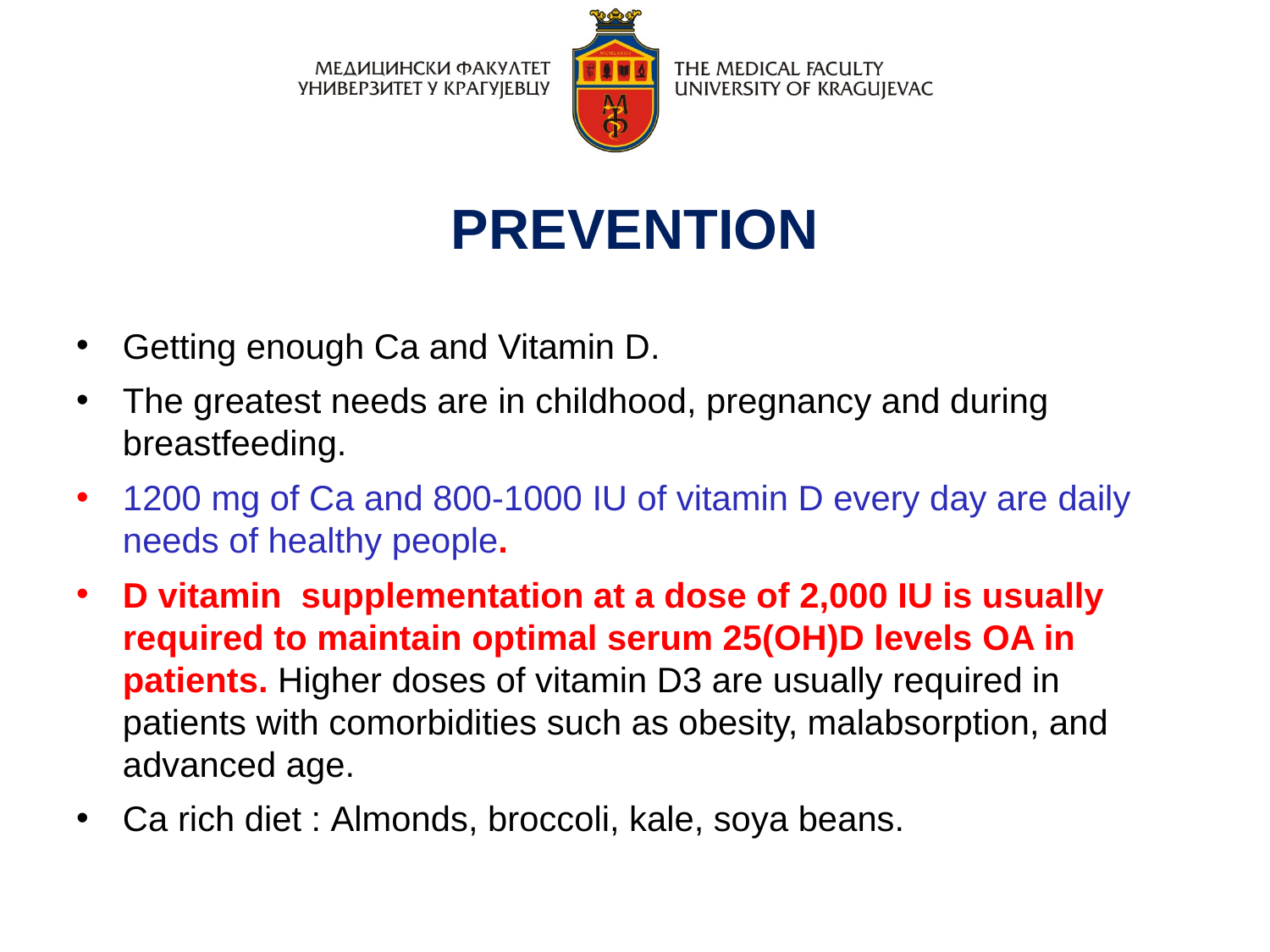

PREVENTION
Getting enough Ca and Vitamin D.
The greatest needs are in childhood, pregnancy and during breastfeeding.
1200 mg of Ca and 800-1000 IU of vitamin D every day are daily needs of healthy people.
D vitamin  supplementation at a dose of 2,000 IU is usually required to maintain optimal serum 25(OH)D levels OA in patients. Higher doses of vitamin D3 are usually required in patients with comorbidities such as obesity, malabsorption, and advanced age.
Ca rich diet : Almonds, broccoli, kale, soya beans.